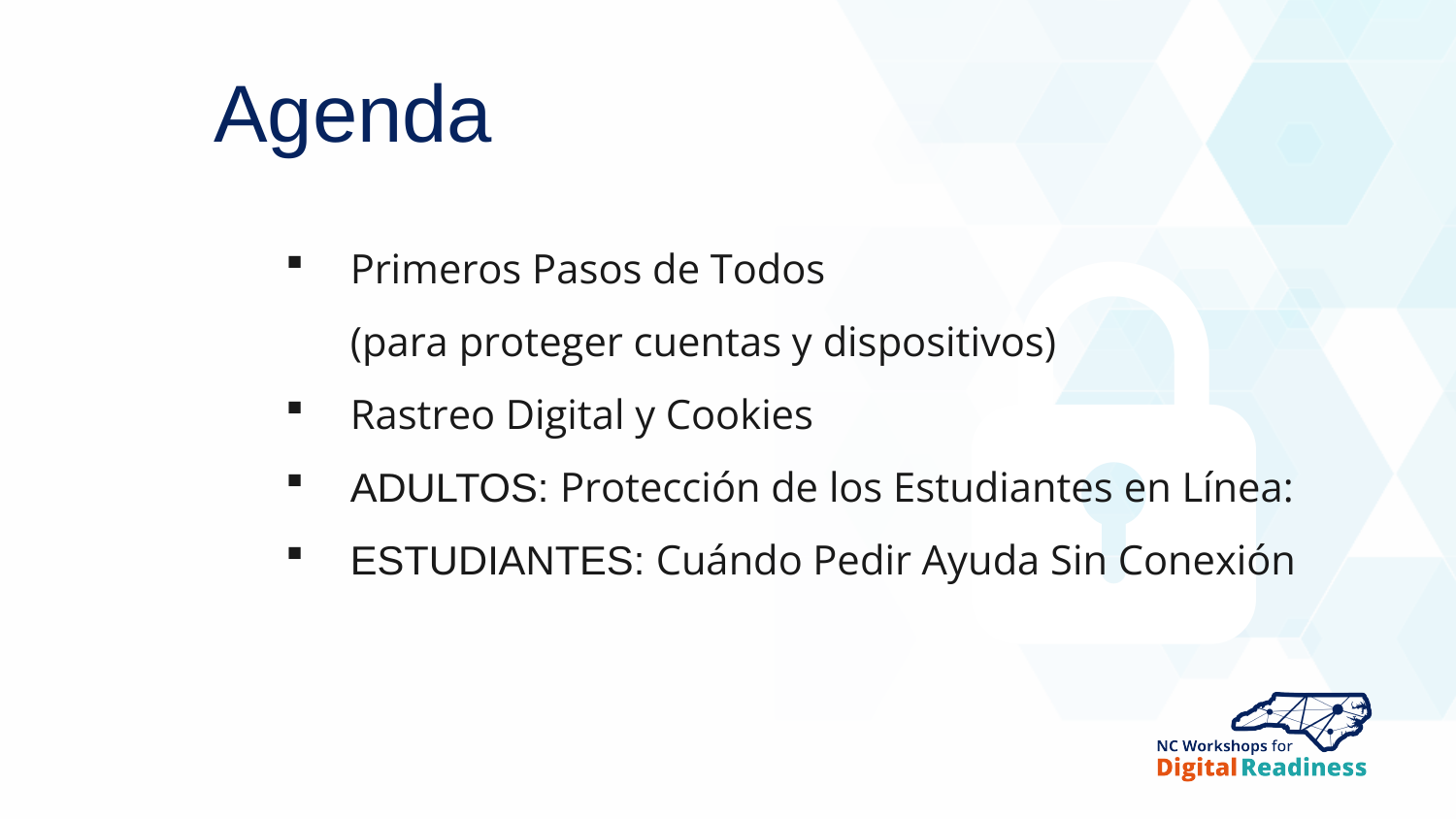

Agenda
Primeros Pasos de Todos
(para proteger cuentas y dispositivos)
Rastreo Digital y Cookies
ADULTOS: Protección de los Estudiantes en Línea:
ESTUDIANTES: Cuándo Pedir Ayuda Sin Conexión